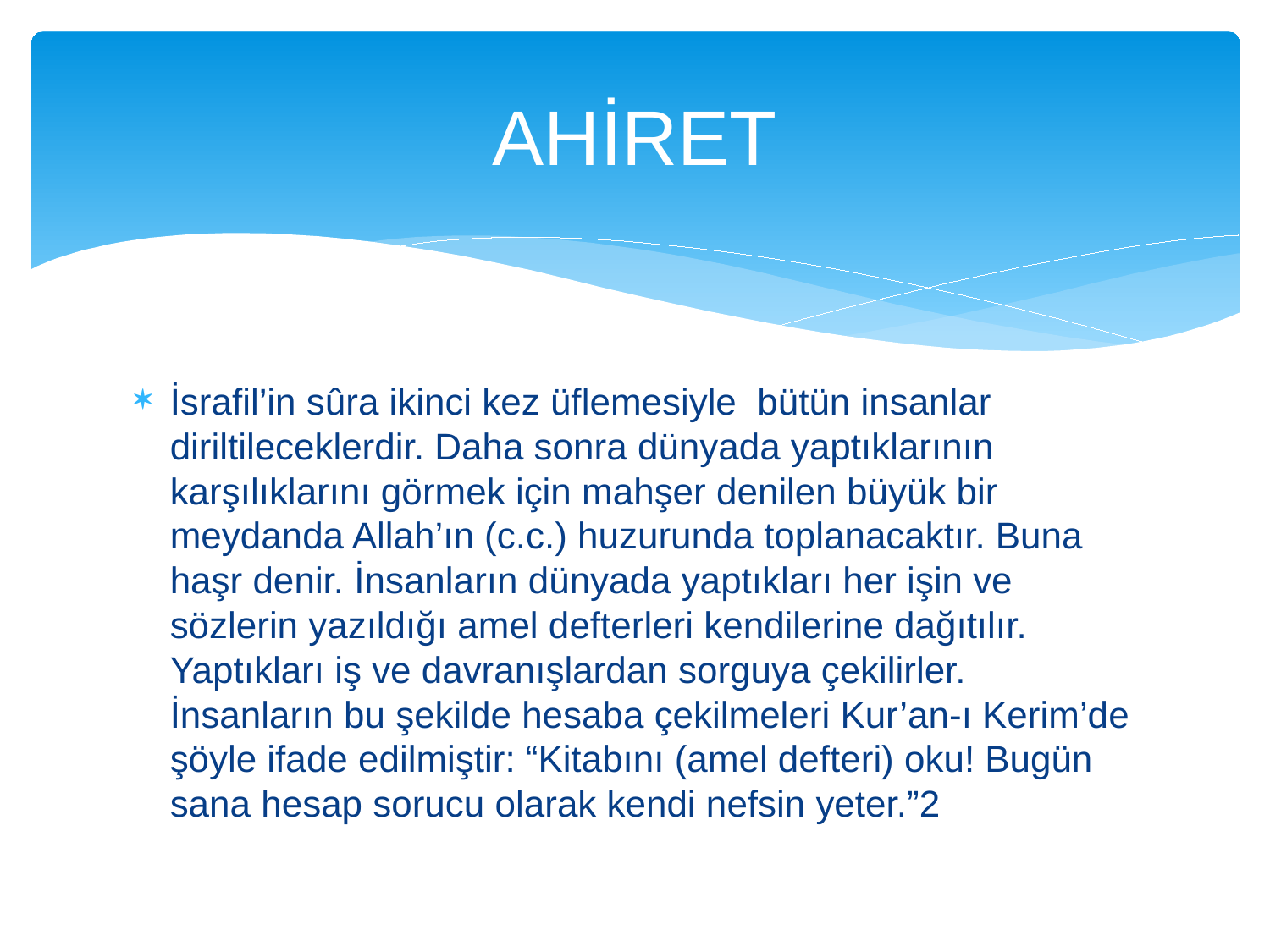

# AHİRET
İsrafil’in sûra ikinci kez üflemesiyle  bütün insanlar diriltileceklerdir. Daha sonra dünyada yaptıklarının karşılıklarını görmek için mahşer denilen büyük bir meydanda Allah’ın (c.c.) huzurunda toplanacaktır. Buna haşr denir. İnsanların dünyada yaptıkları her işin ve sözlerin yazıldığı amel defterleri kendilerine dağıtılır. Yaptıkları iş ve davranışlardan sorguya çekilirler. İnsanların bu şekilde hesaba çekilmeleri Kur’an-ı Kerim’de şöyle ifade edilmiştir: “Kitabını (amel defteri) oku! Bugün sana hesap sorucu olarak kendi nefsin yeter.”2